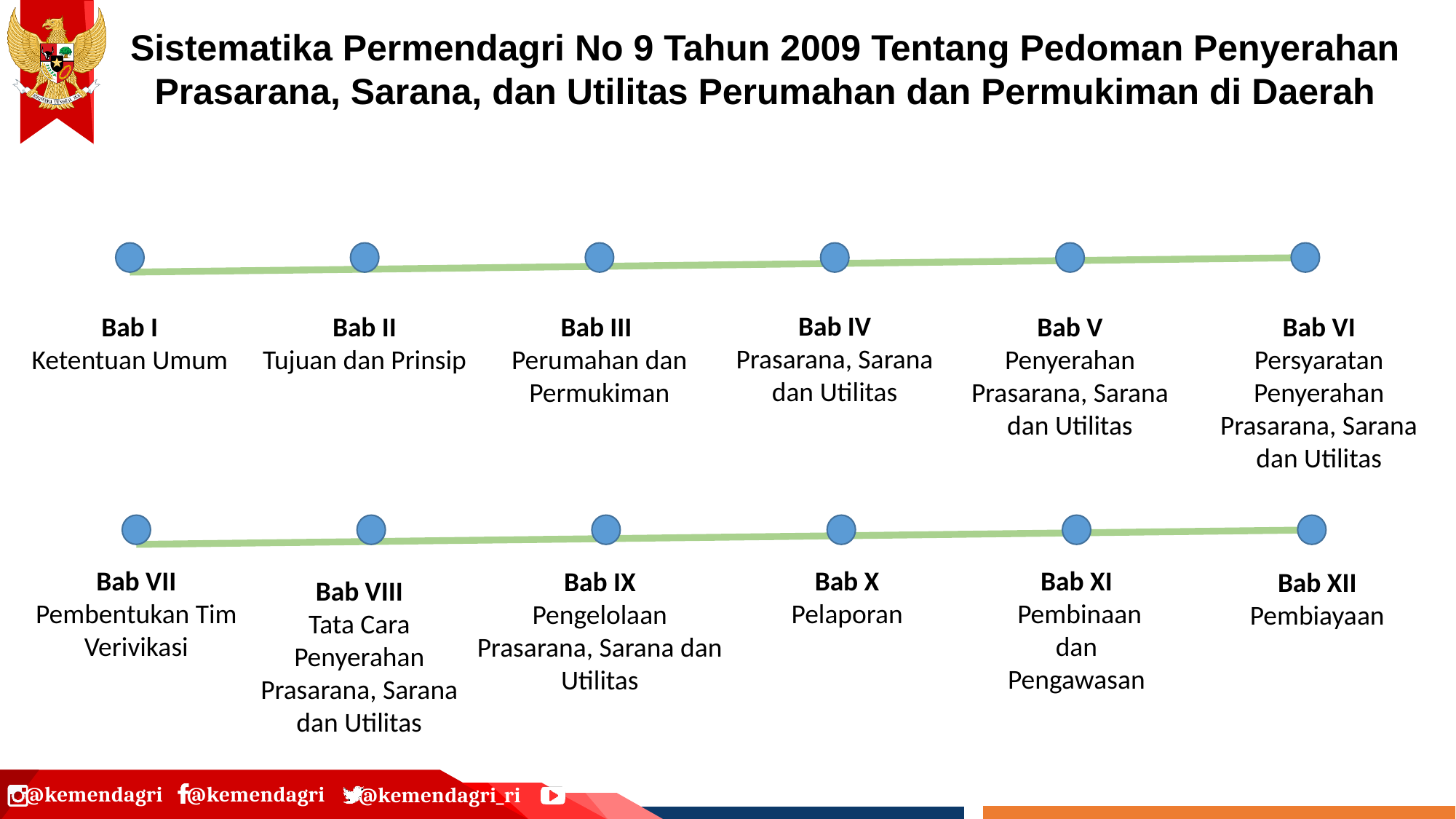

Sistematika Permendagri No 9 Tahun 2009 Tentang Pedoman Penyerahan Prasarana, Sarana, dan Utilitas Perumahan dan Permukiman di Daerah

Bab IV
Prasarana, Sarana dan Utilitas
Bab I
Ketentuan Umum
Bab V
Penyerahan Prasarana, Sarana dan Utilitas
Bab VI
Persyaratan Penyerahan Prasarana, Sarana dan Utilitas
Bab II
Tujuan dan Prinsip
Bab III
Perumahan dan Permukiman

Bab X
Pelaporan
Bab XI
 Pembinaan dan Pengawasan
Bab VII Pembentukan Tim Verivikasi
Bab IX
Pengelolaan Prasarana, Sarana dan Utilitas
Bab XII
Pembiayaan
Bab VIII
Tata Cara Penyerahan Prasarana, Sarana dan Utilitas